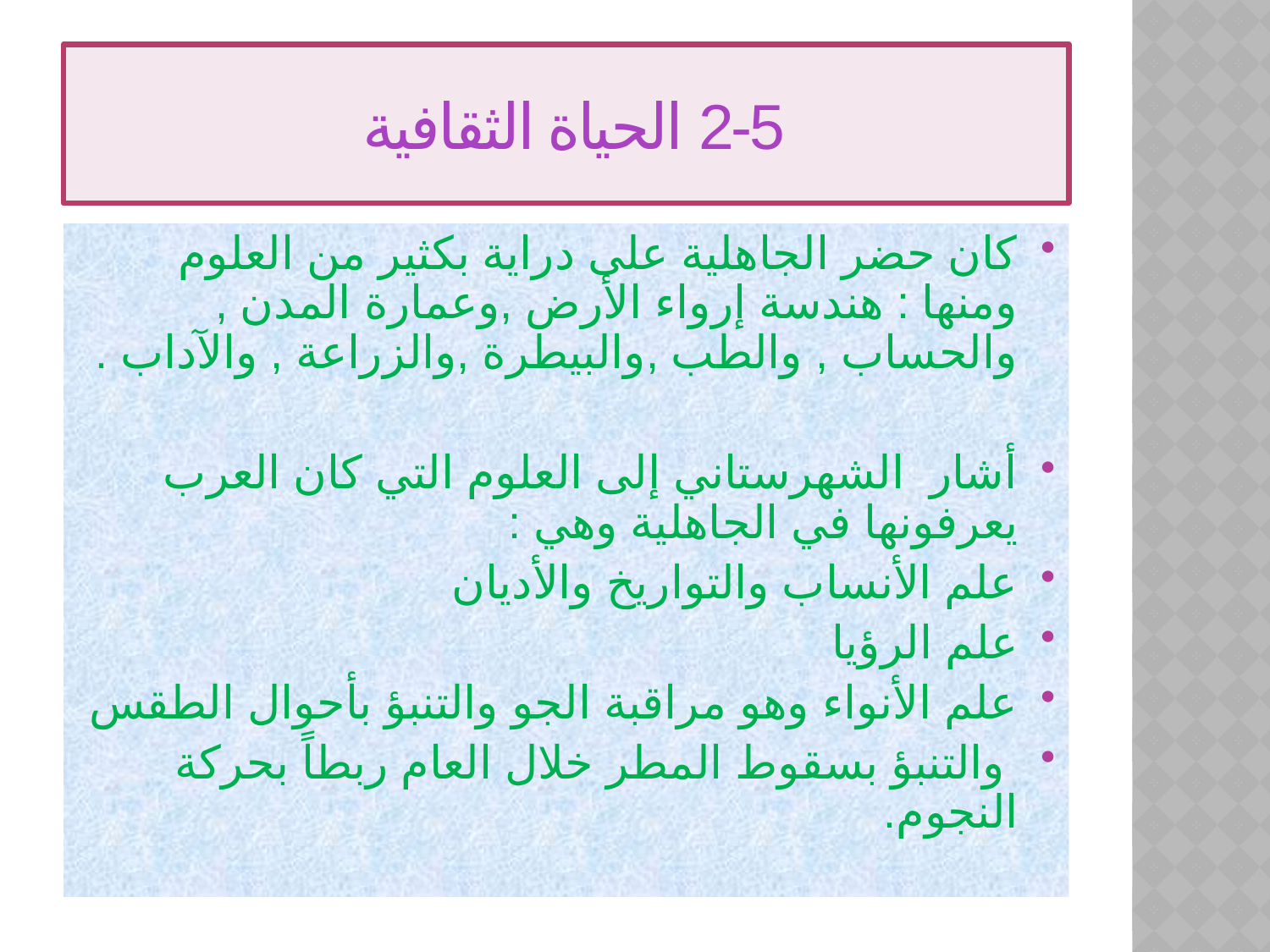

# 2-5 الحياة الثقافية
كان حضر الجاهلية على دراية بكثير من العلوم ومنها : هندسة إرواء الأرض ,وعمارة المدن , والحساب , والطب ,والبيطرة ,والزراعة , والآداب .

أشار  الشهرستاني إلى العلوم التي كان العرب يعرفونها في الجاهلية وهي :
علم الأنساب والتواريخ والأديان
علم الرؤيا
علم الأنواء وهو مراقبة الجو والتنبؤ بأحوال الطقس
 والتنبؤ بسقوط المطر خلال العام ربطاً بحركة النجوم.